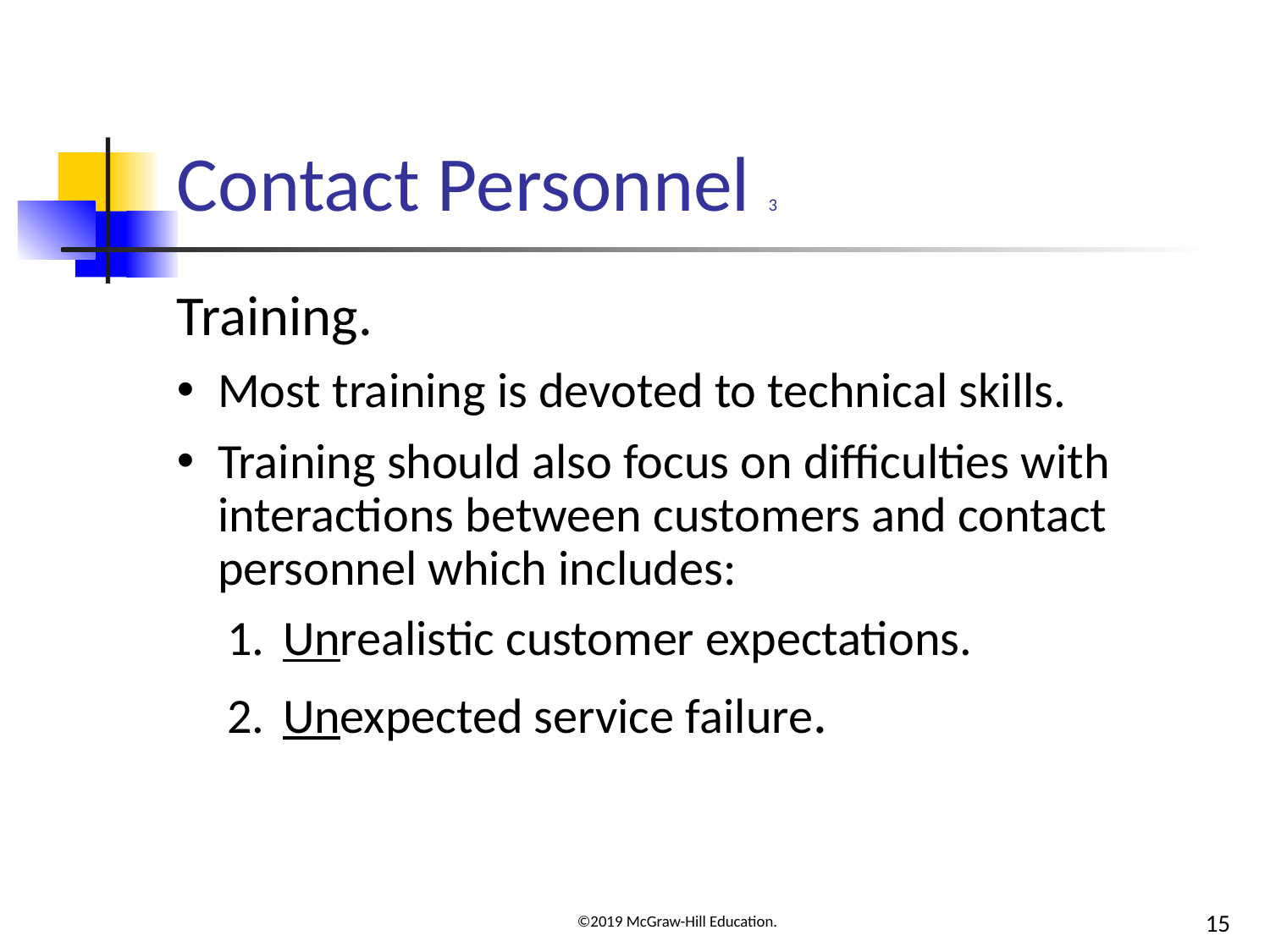

# Contact Personnel 3
Training.
Most training is devoted to technical skills.
Training should also focus on difficulties with interactions between customers and contact personnel which includes:
Unrealistic customer expectations.
Unexpected service failure.